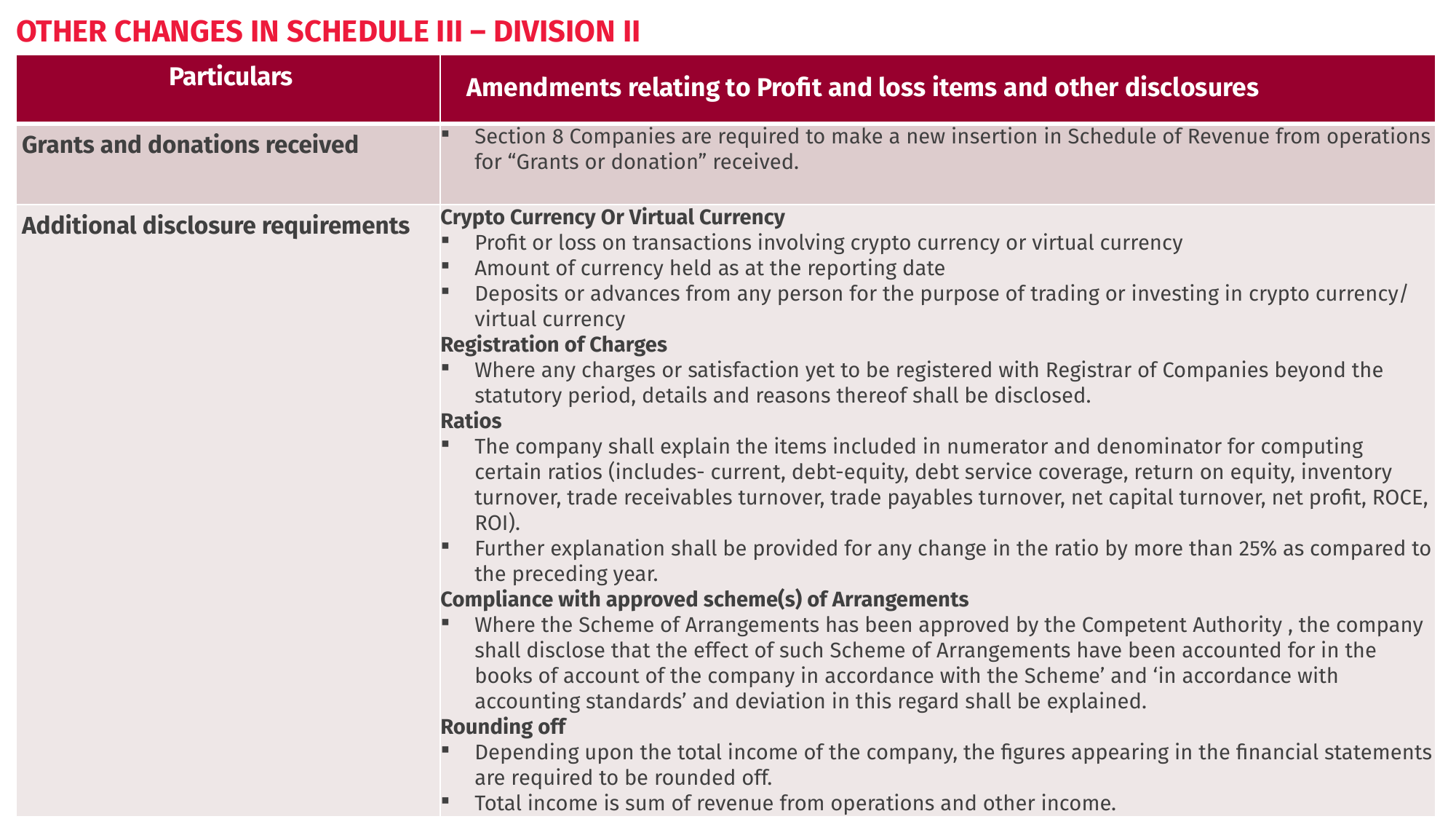

# Other changes in Schedule III – Division II
| Particulars | Amendments relating to Profit and loss items and other disclosures |
| --- | --- |
| Grants and donations received | Section 8 Companies are required to make a new insertion in Schedule of Revenue from operations for “Grants or donation” received. |
| Additional disclosure requirements | Crypto Currency Or Virtual Currency Profit or loss on transactions involving crypto currency or virtual currency Amount of currency held as at the reporting date Deposits or advances from any person for the purpose of trading or investing in crypto currency/ virtual currency Registration of Charges Where any charges or satisfaction yet to be registered with Registrar of Companies beyond the statutory period, details and reasons thereof shall be disclosed. Ratios The company shall explain the items included in numerator and denominator for computing certain ratios (includes- current, debt-equity, debt service coverage, return on equity, inventory turnover, trade receivables turnover, trade payables turnover, net capital turnover, net profit, ROCE, ROI). Further explanation shall be provided for any change in the ratio by more than 25% as compared to the preceding year. Compliance with approved scheme(s) of Arrangements Where the Scheme of Arrangements has been approved by the Competent Authority , the company shall disclose that the effect of such Scheme of Arrangements have been accounted for in the books of account of the company in accordance with the Scheme’ and ‘in accordance with accounting standards’ and deviation in this regard shall be explained. Rounding off Depending upon the total income of the company, the figures appearing in the financial statements are required to be rounded off. Total income is sum of revenue from operations and other income. |